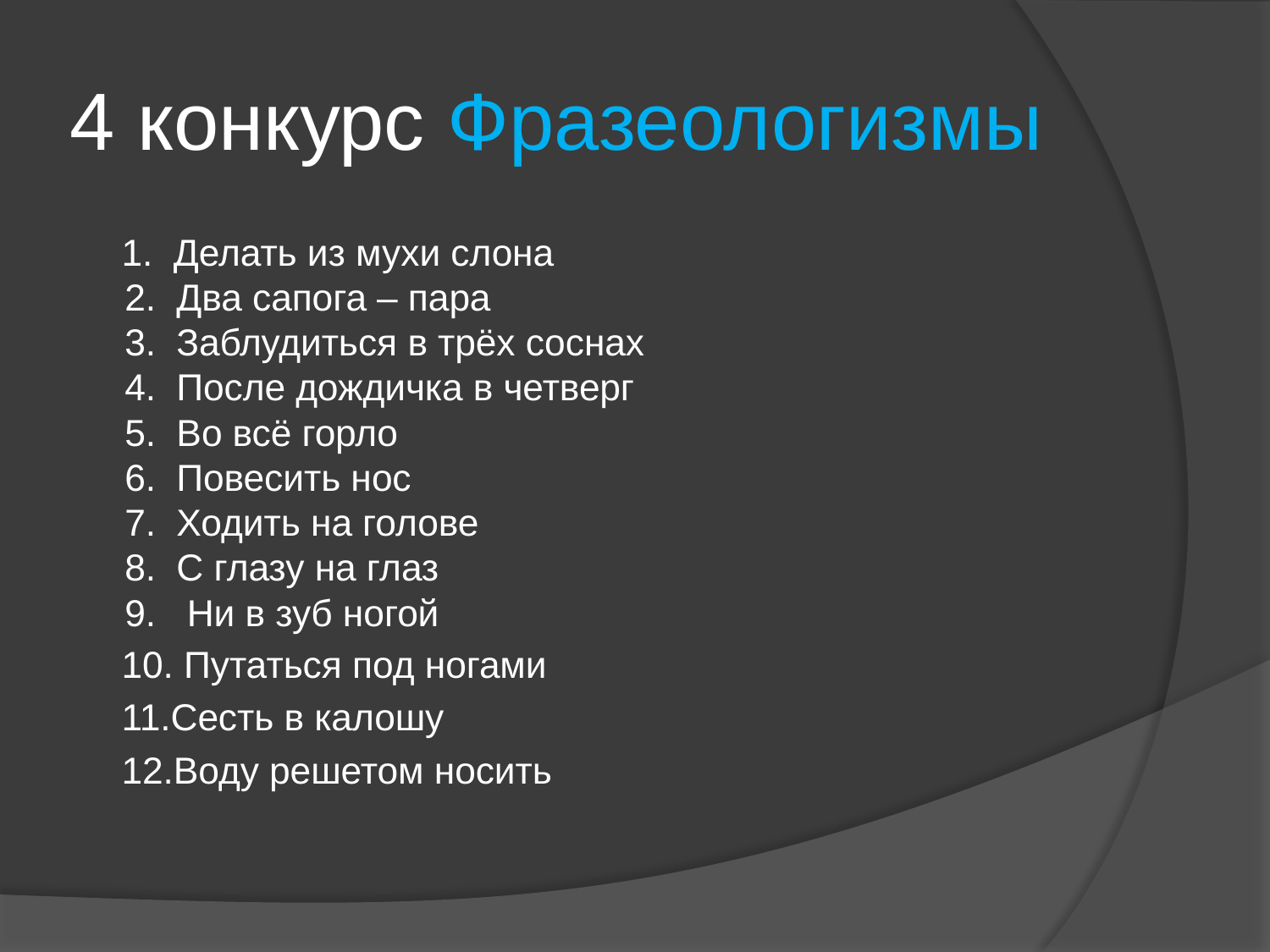

# 4 конкурс Фразеологизмы
    1.  Делать из мухи слона
2.  Два сапога – пара
3.  Заблудиться в трёх соснах
4.  После дождичка в четверг
5.  Во всё горло
6.  Повесить нос
7.  Ходить на голове
8.  С глазу на глаз
9.   Ни в зуб ногой
    10. Путаться под ногами
    11.Сесть в калошу
    12.Воду решетом носить